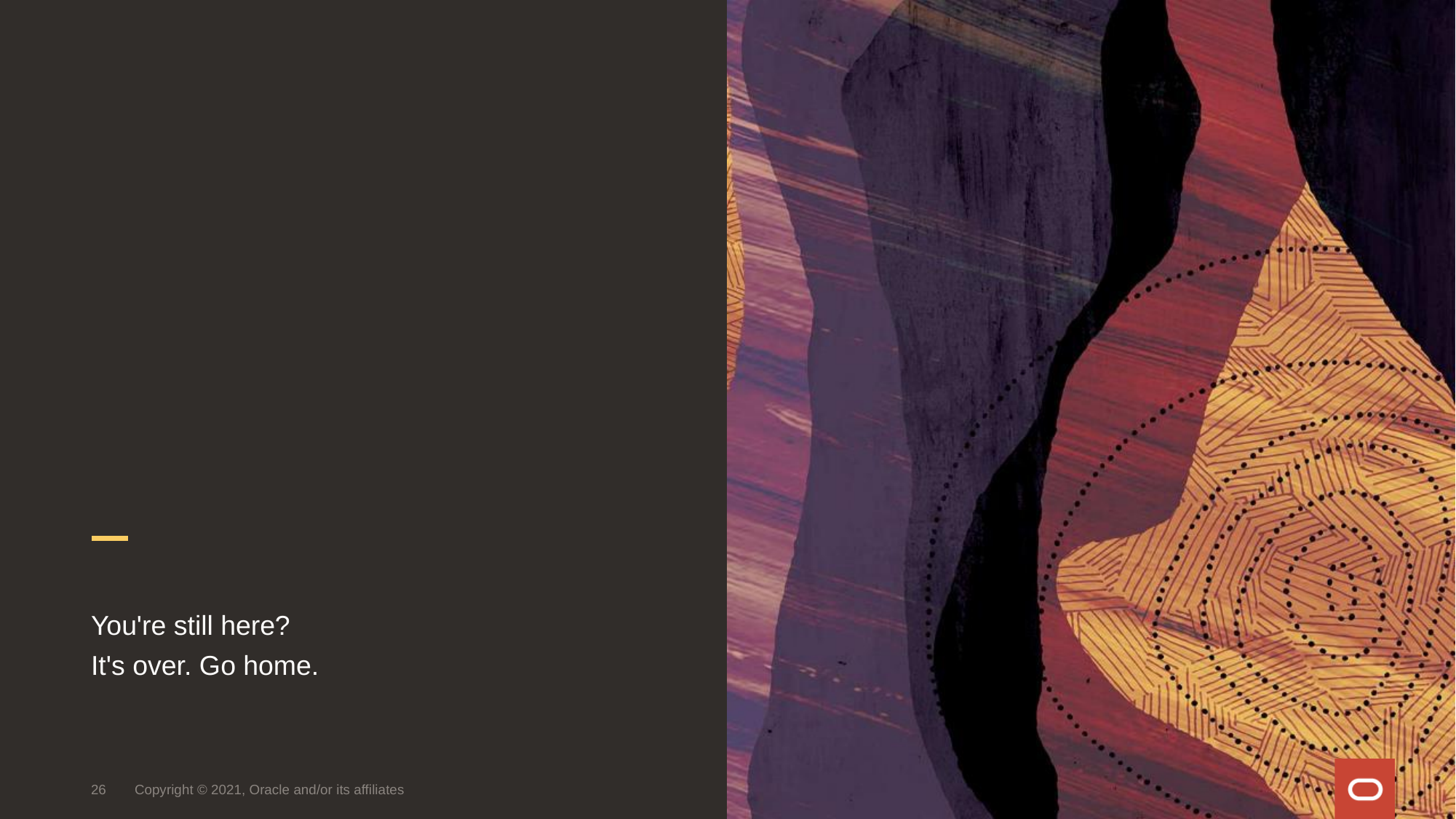

#
You're still here?
It's over. Go home.
26
Copyright © 2021, Oracle and/or its affiliates